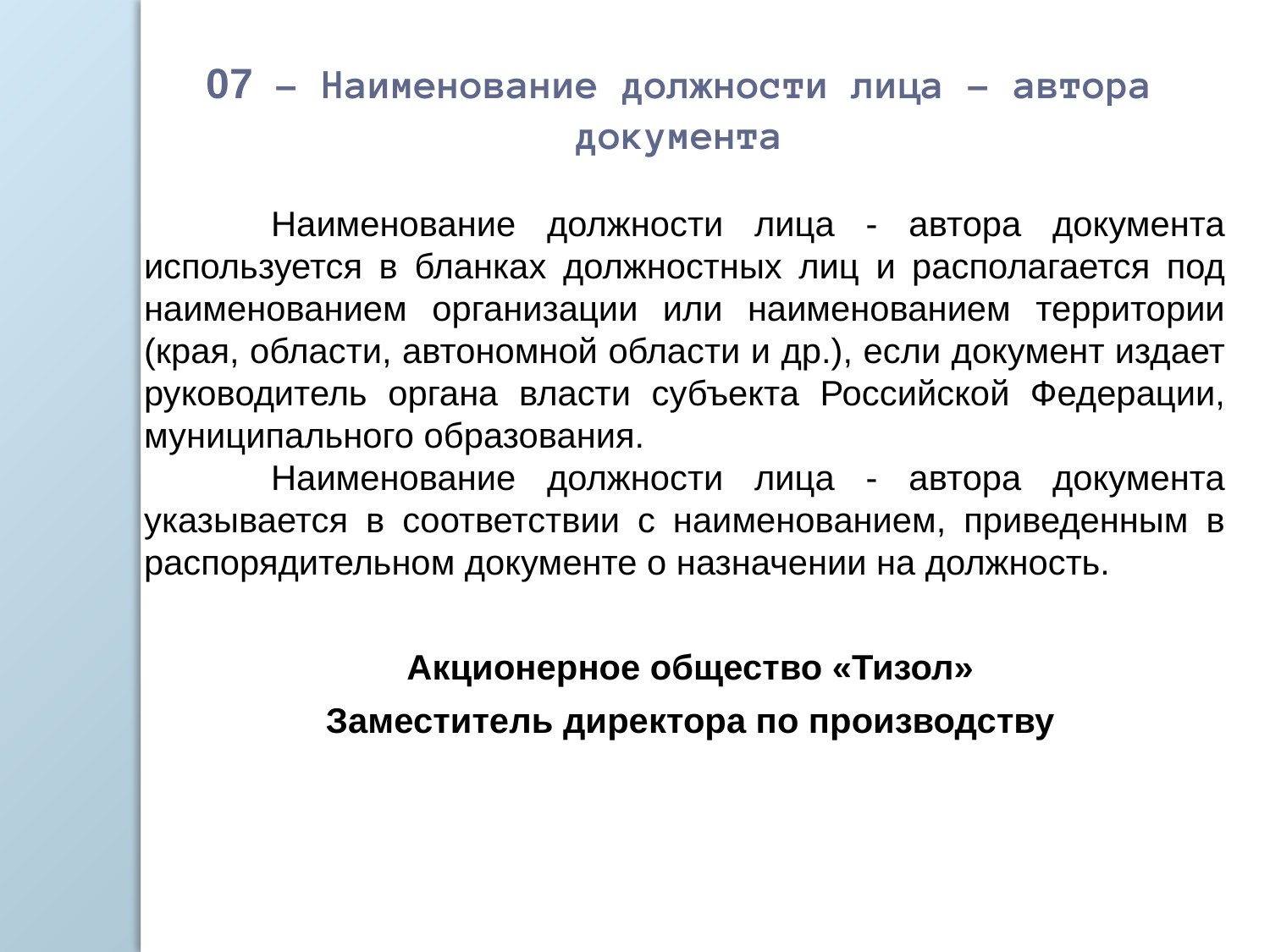

07 – Наименование должности лица – автора документа
	Наименование должности лица - автора документа используется в бланках должностных лиц и располагается под наименованием организации или наименованием территории (края, области, автономной области и др.), если документ издает руководитель органа власти субъекта Российской Федерации, муниципального образования.
	Наименование должности лица - автора документа указывается в соответствии с наименованием, приведенным в распорядительном документе о назначении на должность.

Акционерное общество «Тизол»
Заместитель директора по производству